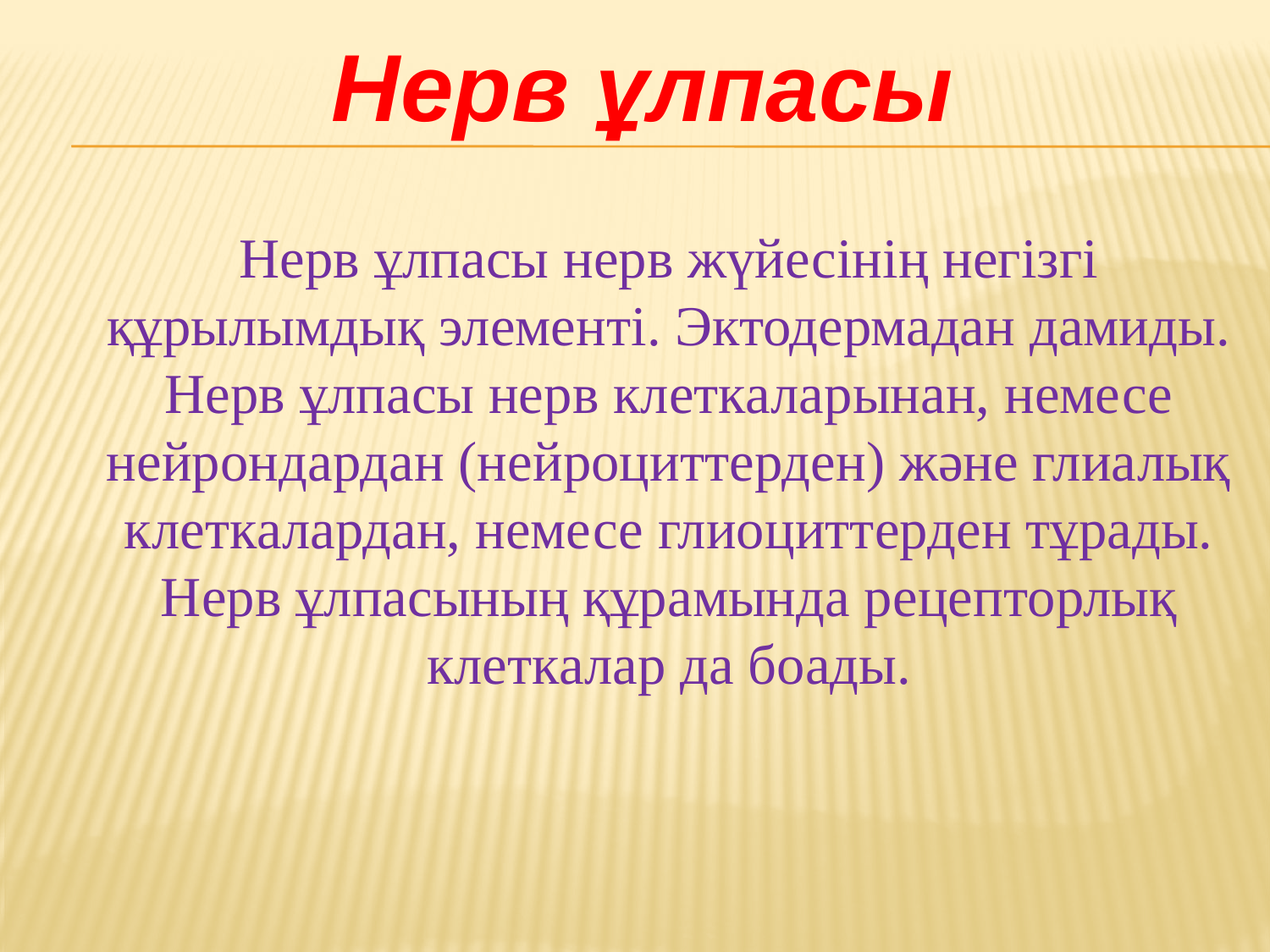

Нерв ұлпасы
   Нерв ұлпасы нерв жүйесінің негізгі құрылымдық элементі. Эктодермадан дамиды. Нерв ұлпасы нерв клеткаларынан, немесе нейрондардан (нейроциттерден) және глиалық клеткалардан, немесе глиоциттерден тұрады. Нерв ұлпасының құрамында рецепторлық клеткалар да боады.